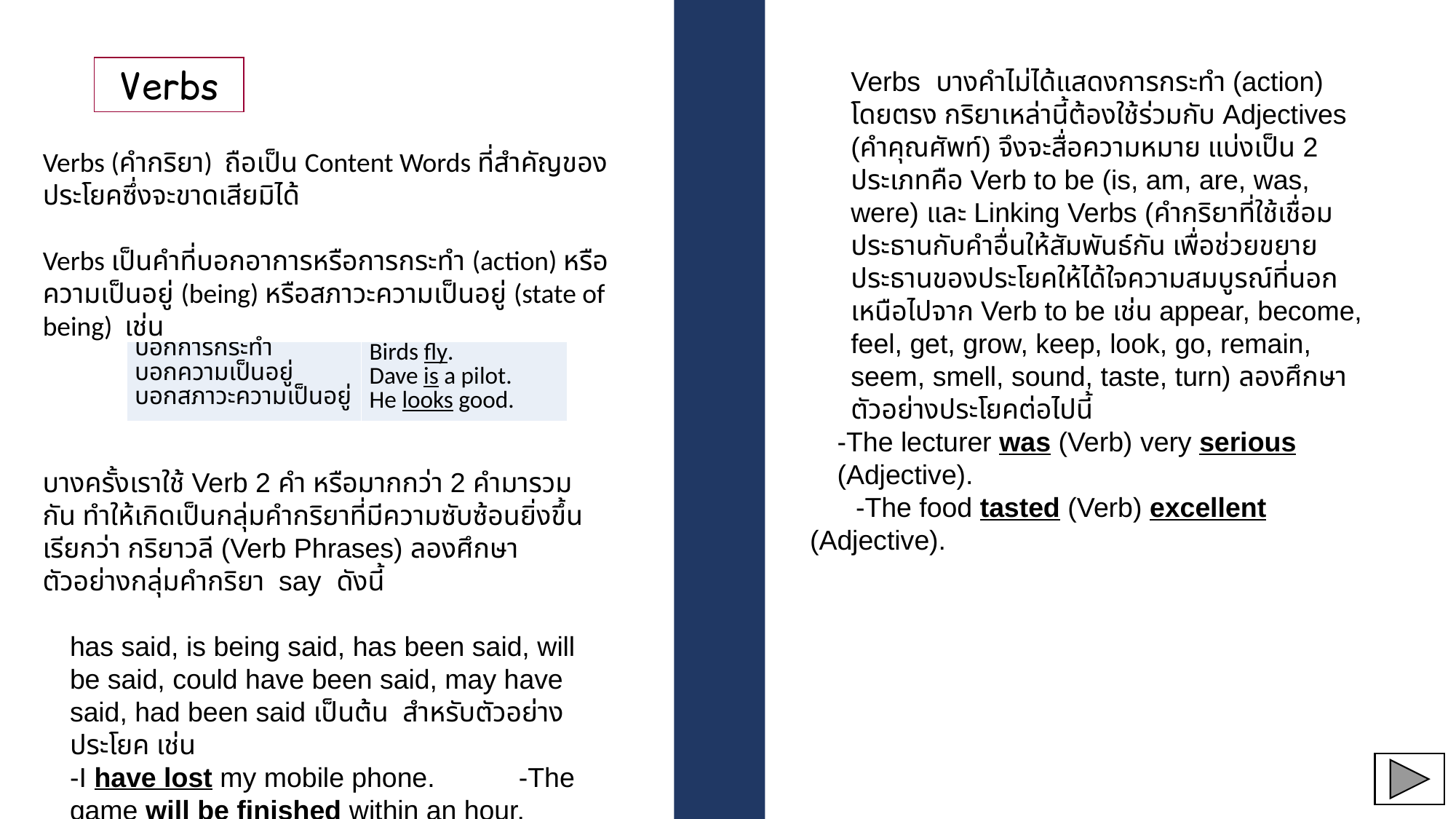

Verbs
Verbs  บางคำไม่ได้แสดงการกระทำ (action) โดยตรง กริยาเหล่านี้ต้องใช้ร่วมกับ Adjectives (คำคุณศัพท์) จึงจะสื่อความหมาย แบ่งเป็น 2 ประเภทคือ Verb to be (is, am, are, was, were) และ Linking Verbs (คำกริยาที่ใช้เชื่อมประธานกับคำอื่นให้สัมพันธ์กัน เพื่อช่วยขยายประธานของประโยคให้ได้ใจความสมบูรณ์ที่นอกเหนือไปจาก Verb to be เช่น appear, become, feel, get, grow, keep, look, go, remain, seem, smell, sound, taste, turn) ลองศึกษาตัวอย่างประโยคต่อไปนี้
-The lecturer was (Verb) very serious (Adjective).
      -The food tasted (Verb) excellent  (Adjective).
Verbs (คำกริยา)  ถือเป็น Content Words ที่สำคัญของประโยคซึ่งจะขาดเสียมิได้

Verbs เป็นคำที่บอกอาการหรือการกระทำ (action) หรือความเป็นอยู่ (being) หรือสภาวะความเป็นอยู่ (state of being)  เช่น
| บอกการกระทำ บอกความเป็นอยู่ บอกสภาวะความเป็นอยู่ | Birds fly. Dave is a pilot. He looks good. |
| --- | --- |
บางครั้งเราใช้ Verb 2 คำ หรือมากกว่า 2 คำมารวมกัน ทำให้เกิดเป็นกลุ่มคำกริยาที่มีความซับซ้อนยิ่งขึ้นเรียกว่า กริยาวลี (Verb Phrases) ลองศึกษาตัวอย่างกลุ่มคำกริยา  say  ดังนี้

has said, is being said, has been said, will be said, could have been said, may have said, had been said เป็นต้น  สำหรับตัวอย่างประโยค เช่น
-I have lost my mobile phone.           -The game will be finished within an hour.